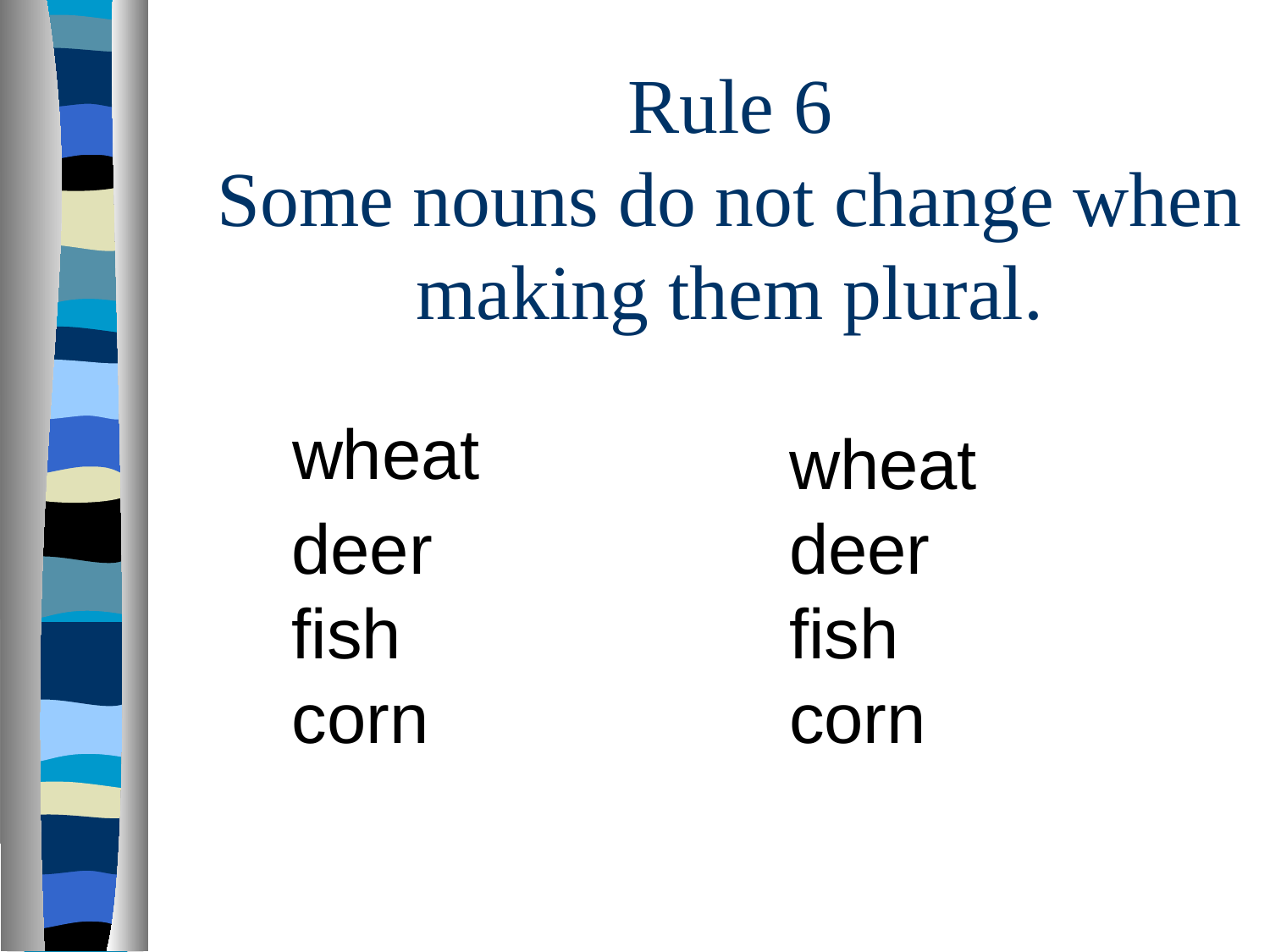

# Rule 6 Some nouns do not change when making them plural.
wheat
wheat
deer
deer
fish
fish
corn
corn